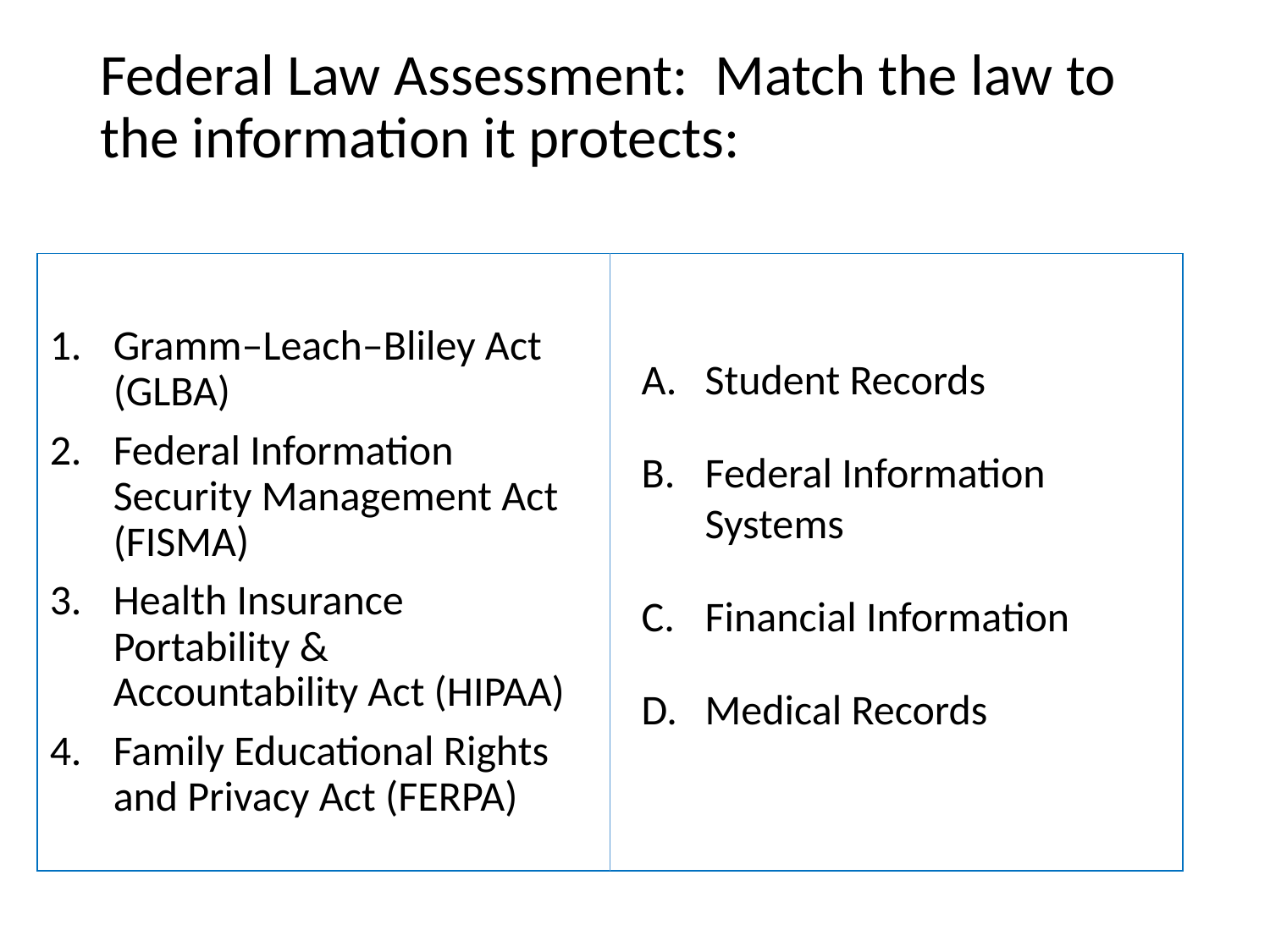

# Federal Law Assessment:  Match the law to the information it protects:

Gramm–Leach–Bliley Act (GLBA)
Federal Information Security Management Act (FISMA)
Health Insurance Portability & Accountability Act (HIPAA)
Family Educational Rights and Privacy Act (FERPA)

Student Records
Federal Information Systems
Financial Information
Medical Records